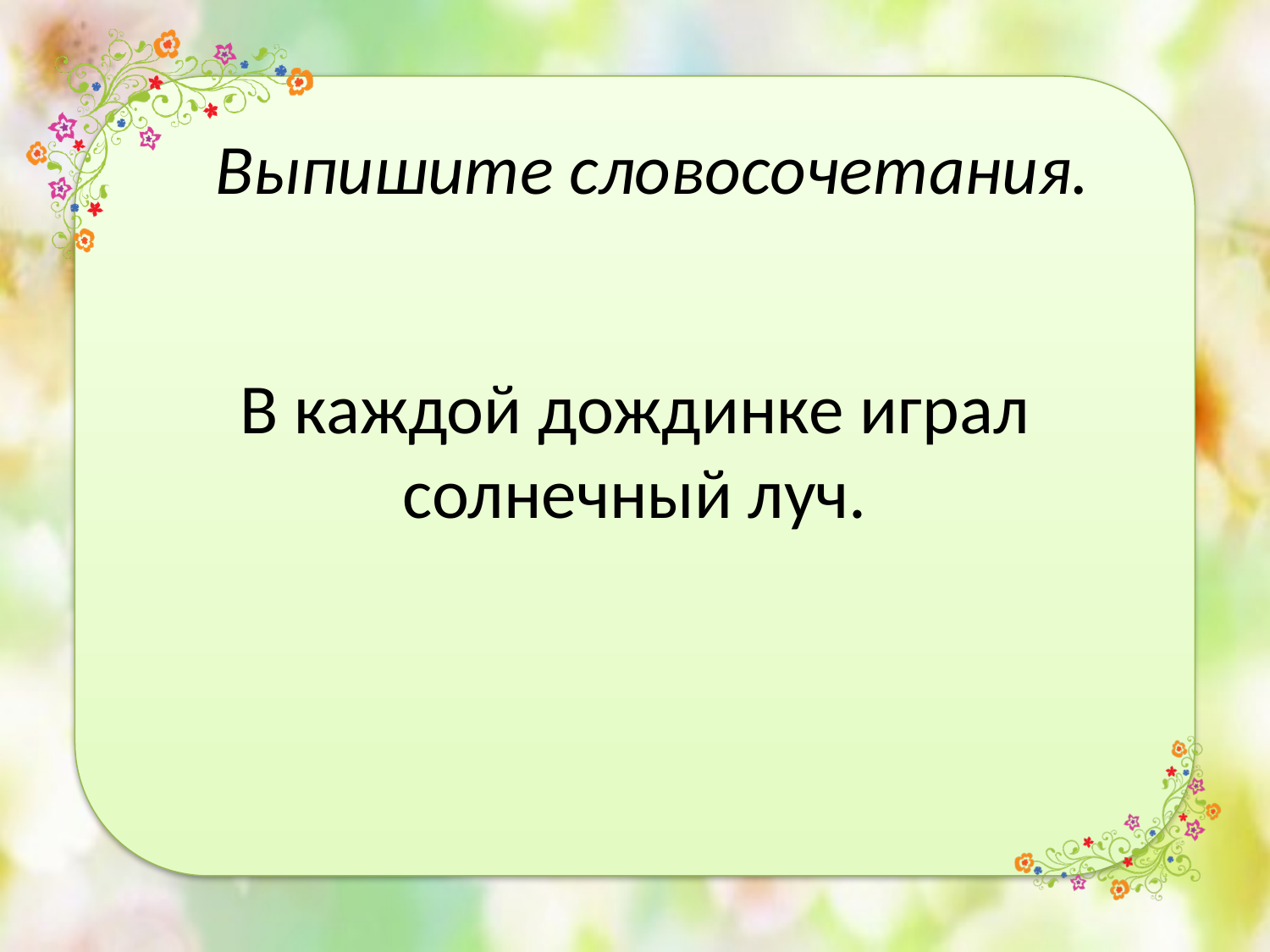

# Выпишите словосочетания.
В каждой дождинке играл солнечный луч.